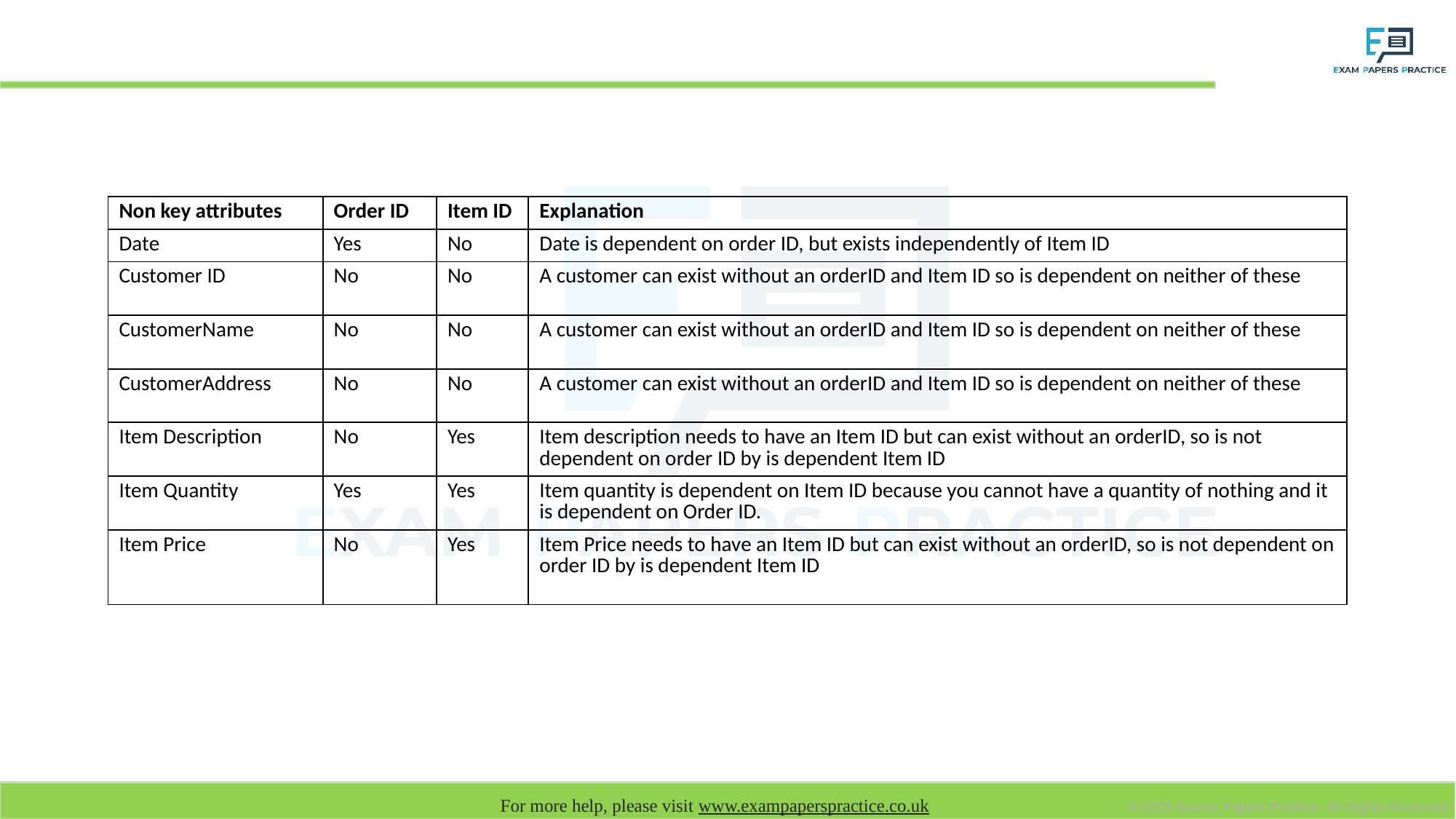

# Partial key dependencies Explained
| Non key attributes | Order ID | Item ID | Explanation |
| --- | --- | --- | --- |
| Date | Yes | No | Date is dependent on order ID, but exists independently of Item ID |
| Customer ID | No | No | A customer can exist without an orderID and Item ID so is dependent on neither of these |
| CustomerName | No | No | A customer can exist without an orderID and Item ID so is dependent on neither of these |
| CustomerAddress | No | No | A customer can exist without an orderID and Item ID so is dependent on neither of these |
| Item Description | No | Yes | Item description needs to have an Item ID but can exist without an orderID, so is not dependent on order ID by is dependent Item ID |
| Item Quantity | Yes | Yes | Item quantity is dependent on Item ID because you cannot have a quantity of nothing and it is dependent on Order ID. |
| Item Price | No | Yes | Item Price needs to have an Item ID but can exist without an orderID, so is not dependent on order ID by is dependent Item ID |